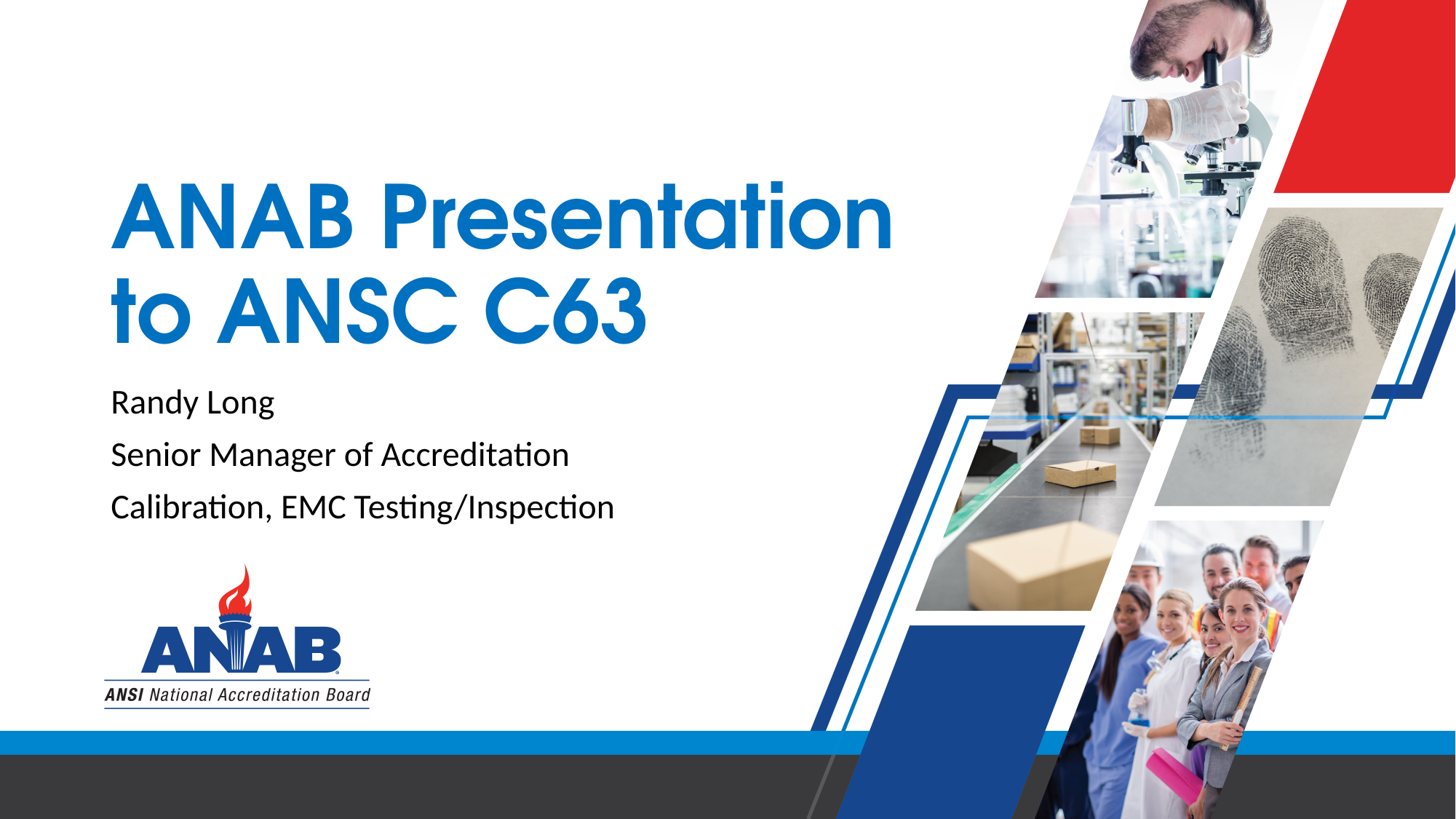

# ANAB Presentation to ANSC C63
Randy Long
Senior Manager of Accreditation
Calibration, EMC Testing/Inspection